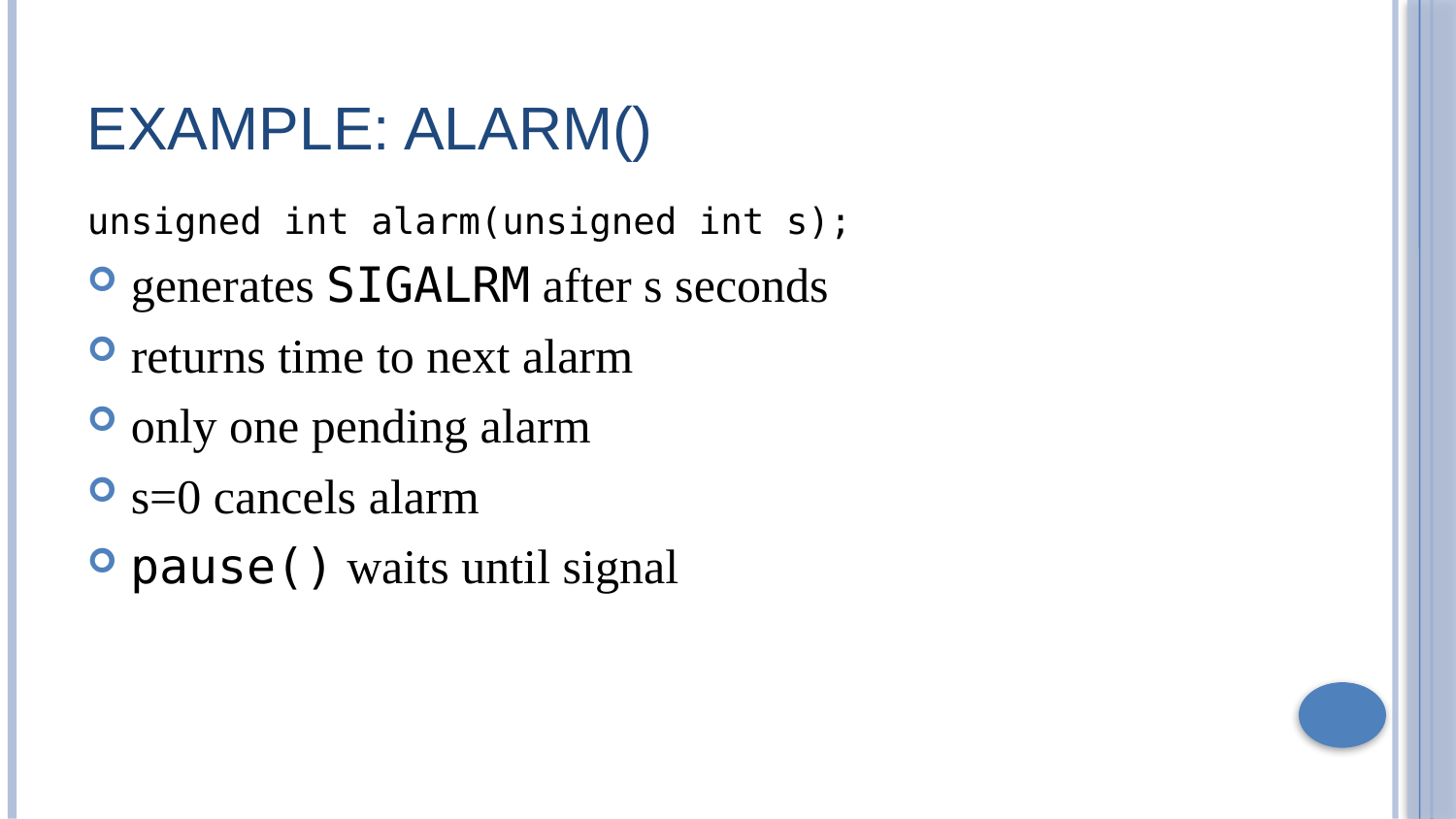

# Example: alarm()
unsigned int alarm(unsigned int s);
generates SIGALRM after s seconds
returns time to next alarm
only one pending alarm
s=0 cancels alarm
pause() waits until signal